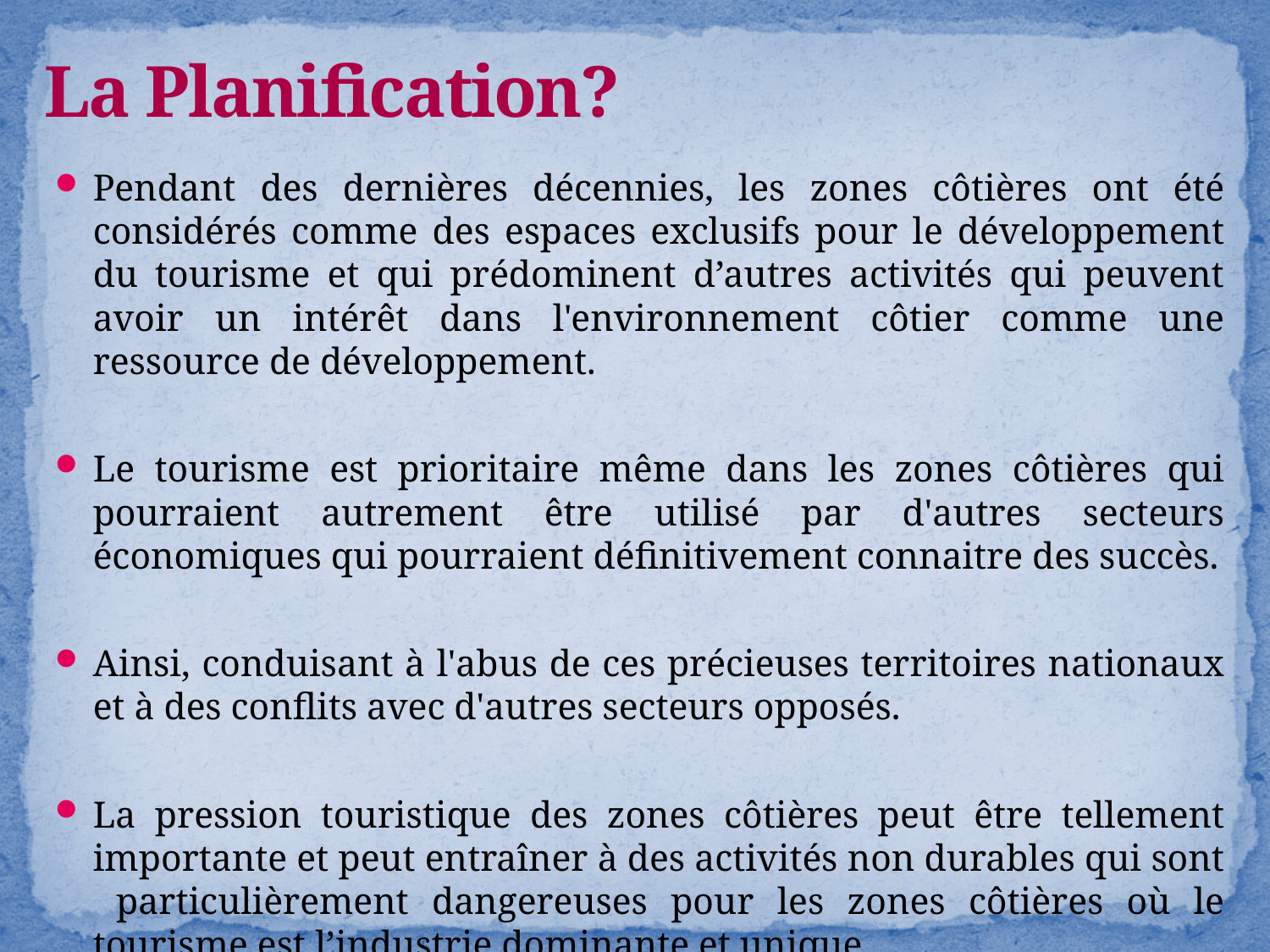

# La Planification?
Pendant des dernières décennies, les zones côtières ont été considérés comme des espaces exclusifs pour le développement du tourisme et qui prédominent d’autres activités qui peuvent avoir un intérêt dans l'environnement côtier comme une ressource de développement.

Le tourisme est prioritaire même dans les zones côtières qui pourraient autrement être utilisé par d'autres secteurs économiques qui pourraient définitivement connaitre des succès.

Ainsi, conduisant à l'abus de ces précieuses territoires nationaux et à des conflits avec d'autres secteurs opposés.

La pression touristique des zones côtières peut être tellement importante et peut entraîner à des activités non durables qui sont  particulièrement dangereuses pour les zones côtières où le tourisme est l’industrie dominante et unique.